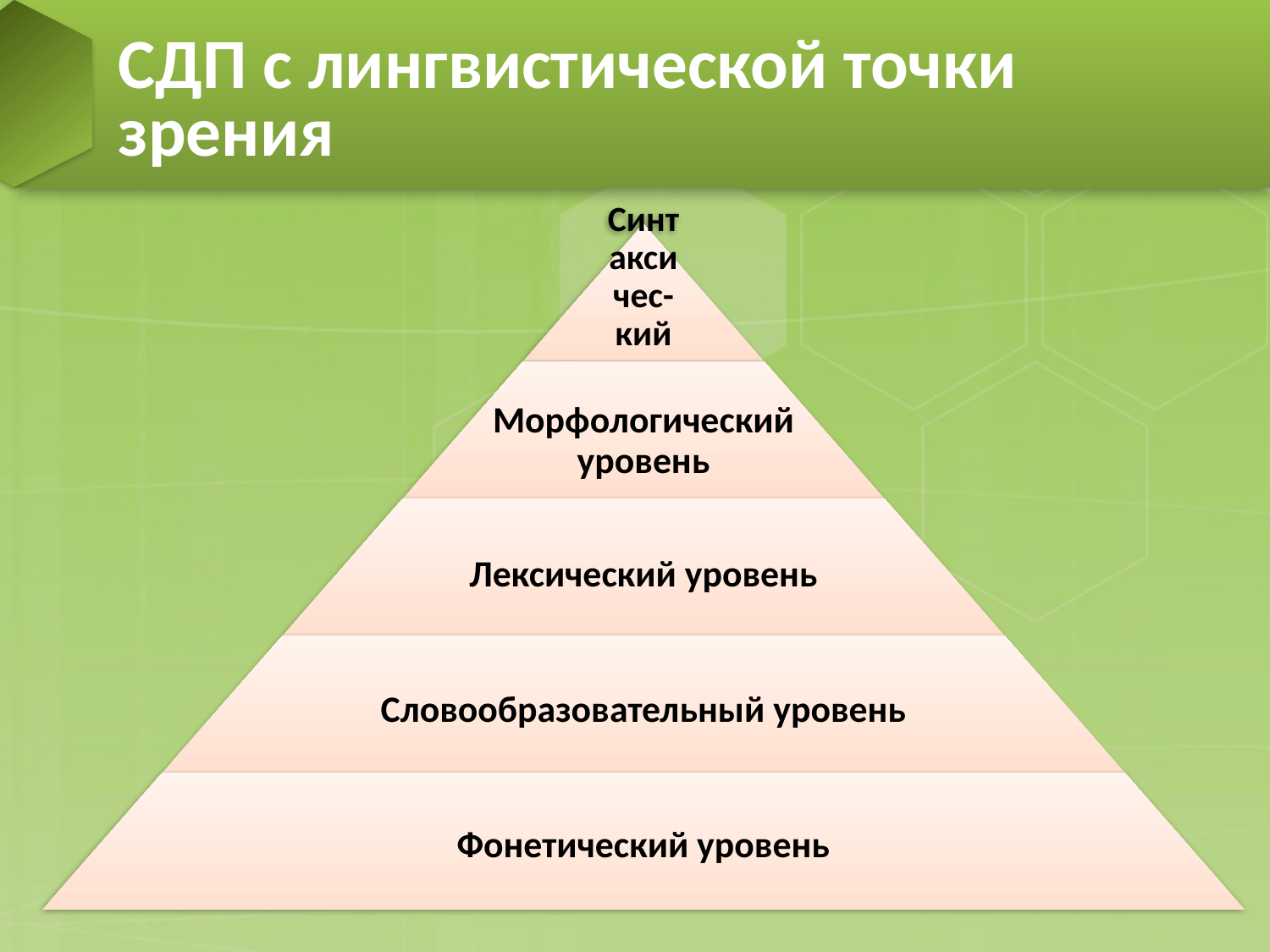

# СДП с лингвистической точки зрения
Синтаксичес-кий уровень
Морфологический уровень
Лексический уровень
Словообразовательный уровень
Фонетический уровень